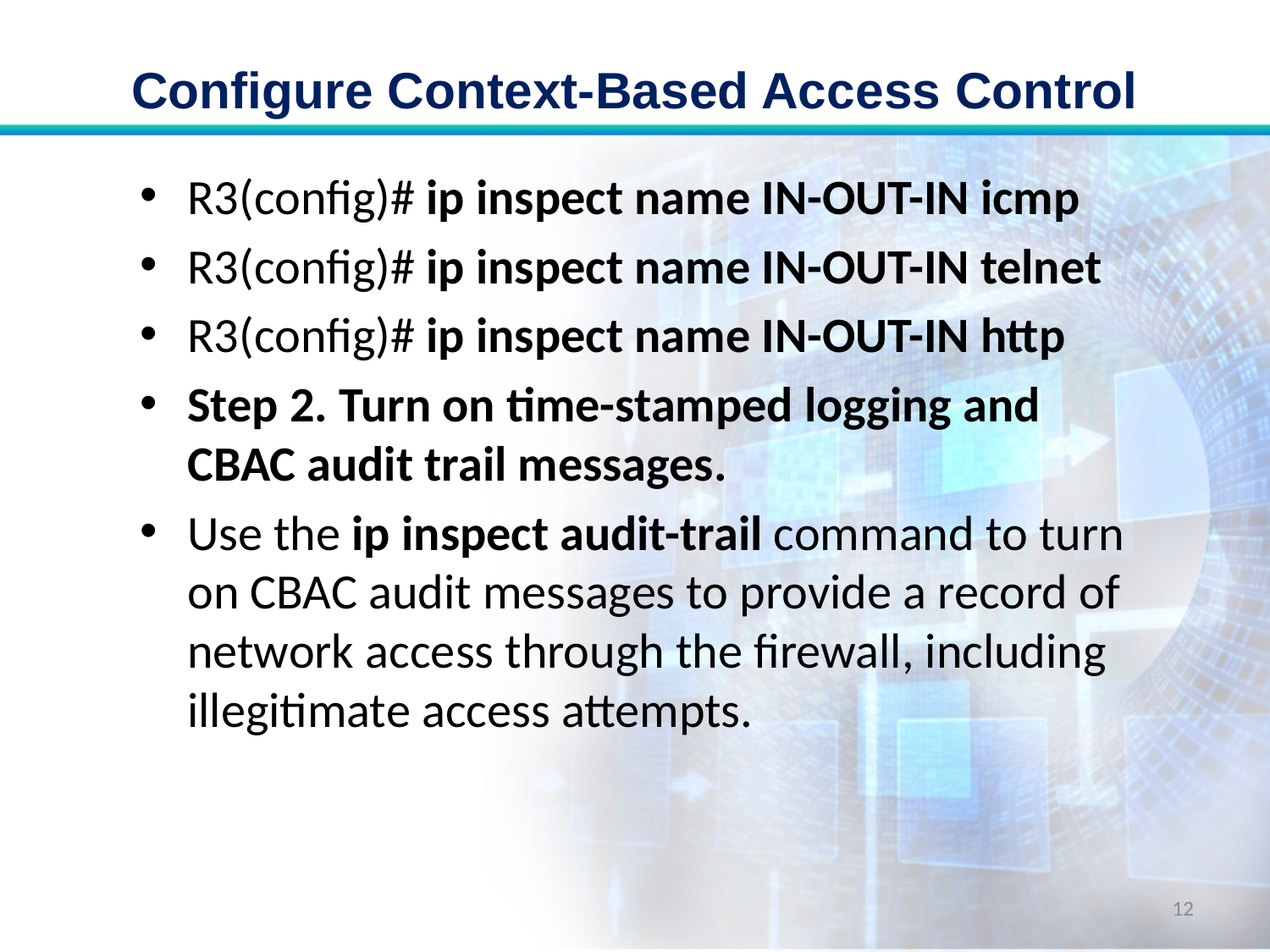

# Configure Context-Based Access Control
R3(config)# ip inspect name IN-OUT-IN icmp
R3(config)# ip inspect name IN-OUT-IN telnet
R3(config)# ip inspect name IN-OUT-IN http
Step 2. Turn on time-stamped logging and CBAC audit trail messages.
Use the ip inspect audit-trail command to turn on CBAC audit messages to provide a record of network access through the firewall, including illegitimate access attempts.

12